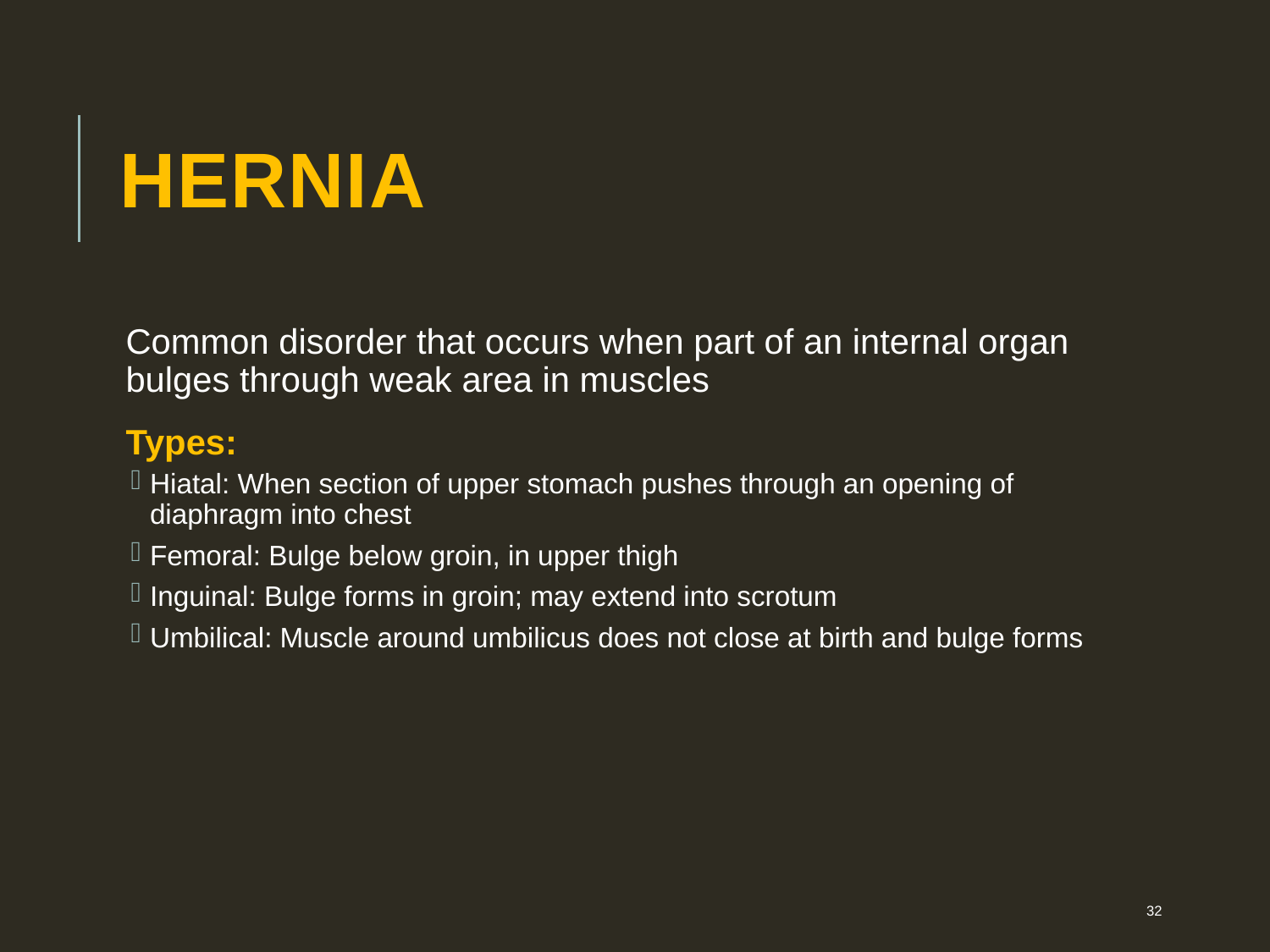

# Hernia
Common disorder that occurs when part of an internal organ bulges through weak area in muscles
Types:
Hiatal: When section of upper stomach pushes through an opening of diaphragm into chest
Femoral: Bulge below groin, in upper thigh
Inguinal: Bulge forms in groin; may extend into scrotum
Umbilical: Muscle around umbilicus does not close at birth and bulge forms
 32